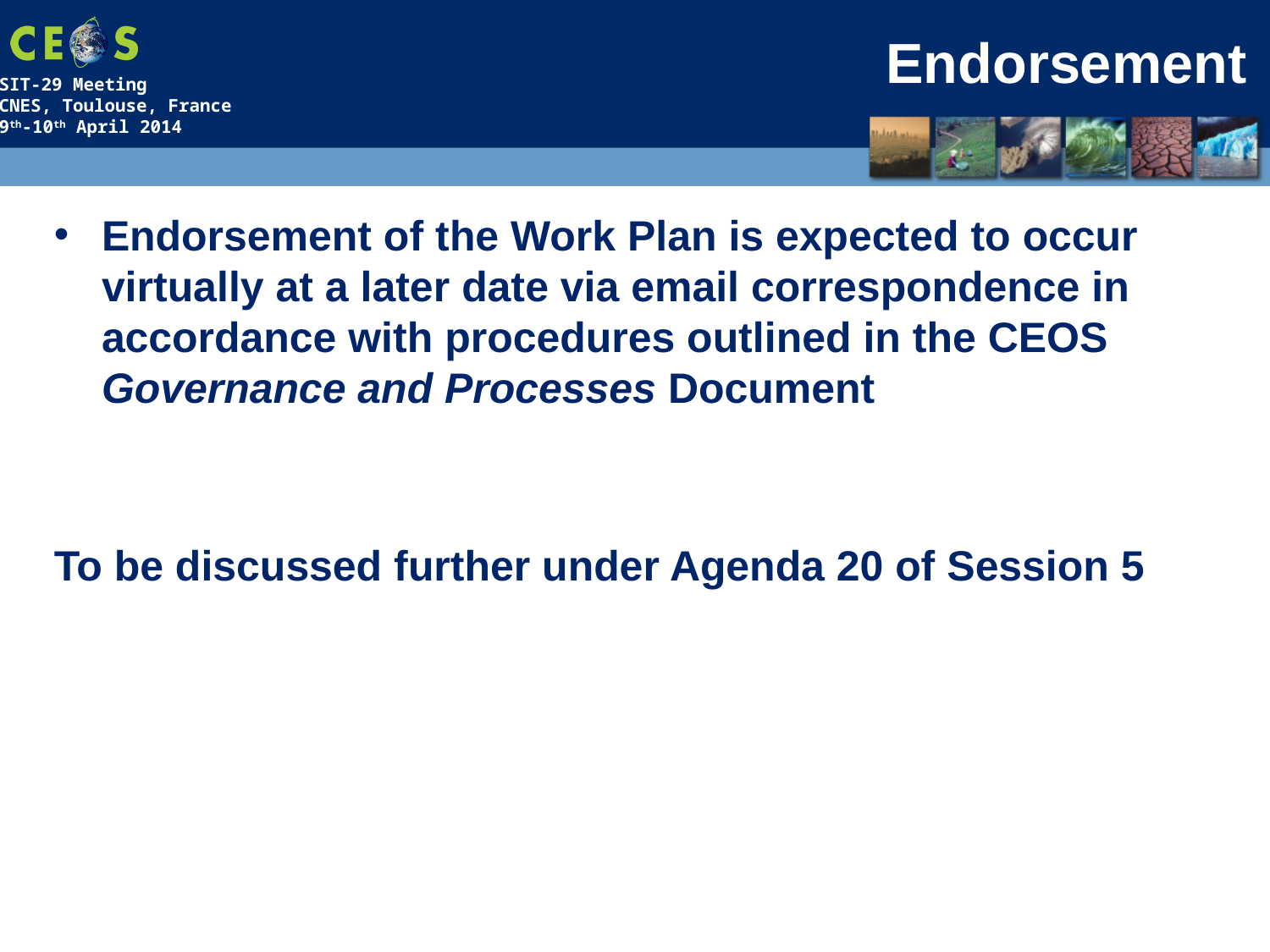

# Endorsement
Endorsement of the Work Plan is expected to occur virtually at a later date via email correspondence in accordance with procedures outlined in the CEOS Governance and Processes Document

To be discussed further under Agenda 20 of Session 5